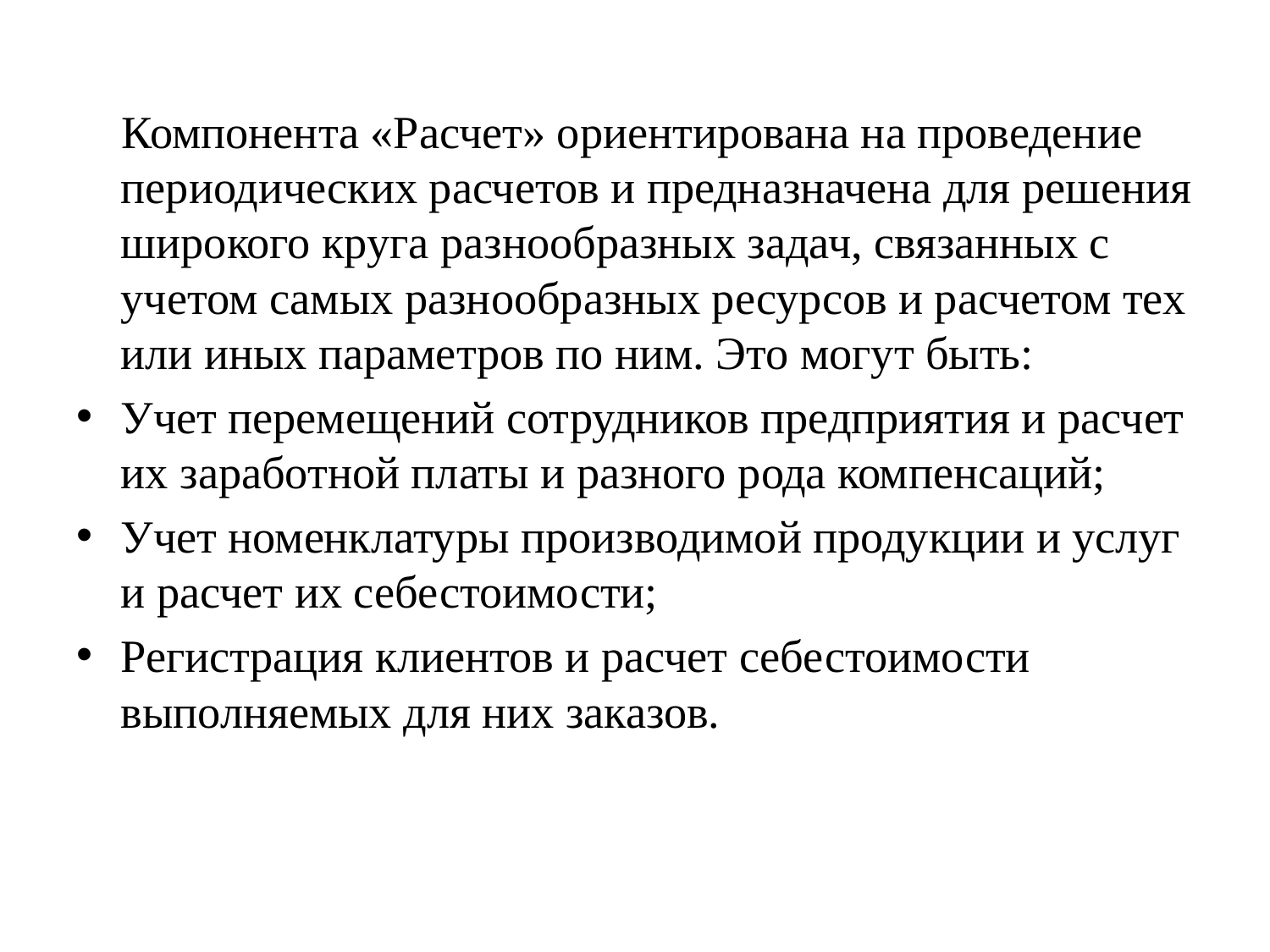

Компонента «Расчет» ориентирована на проведение периодических расчетов и предназначена для решения широкого круга разнообразных задач, связанных с учетом самых разнообразных ресурсов и расчетом тех или иных параметров по ним. Это могут быть:
Учет перемещений сотрудников предприятия и расчет их заработной платы и разного рода компенсаций;
Учет номенклатуры производимой продукции и услуг и расчет их себестоимости;
Регистрация клиентов и расчет себестоимости выполняемых для них заказов.